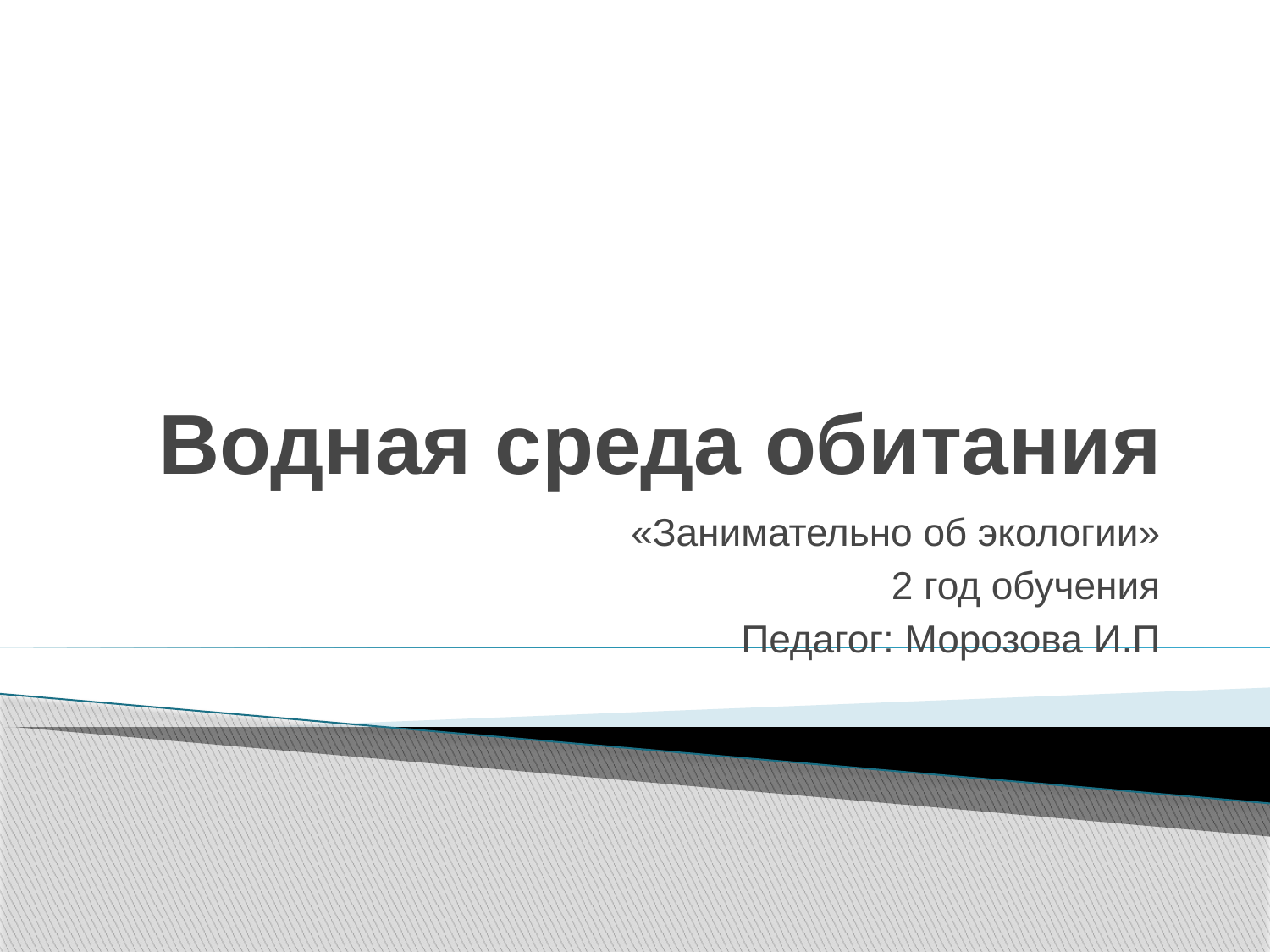

# Водная среда обитания
«Занимательно об экологии»
 2 год обучения
Педагог: Морозова И.П